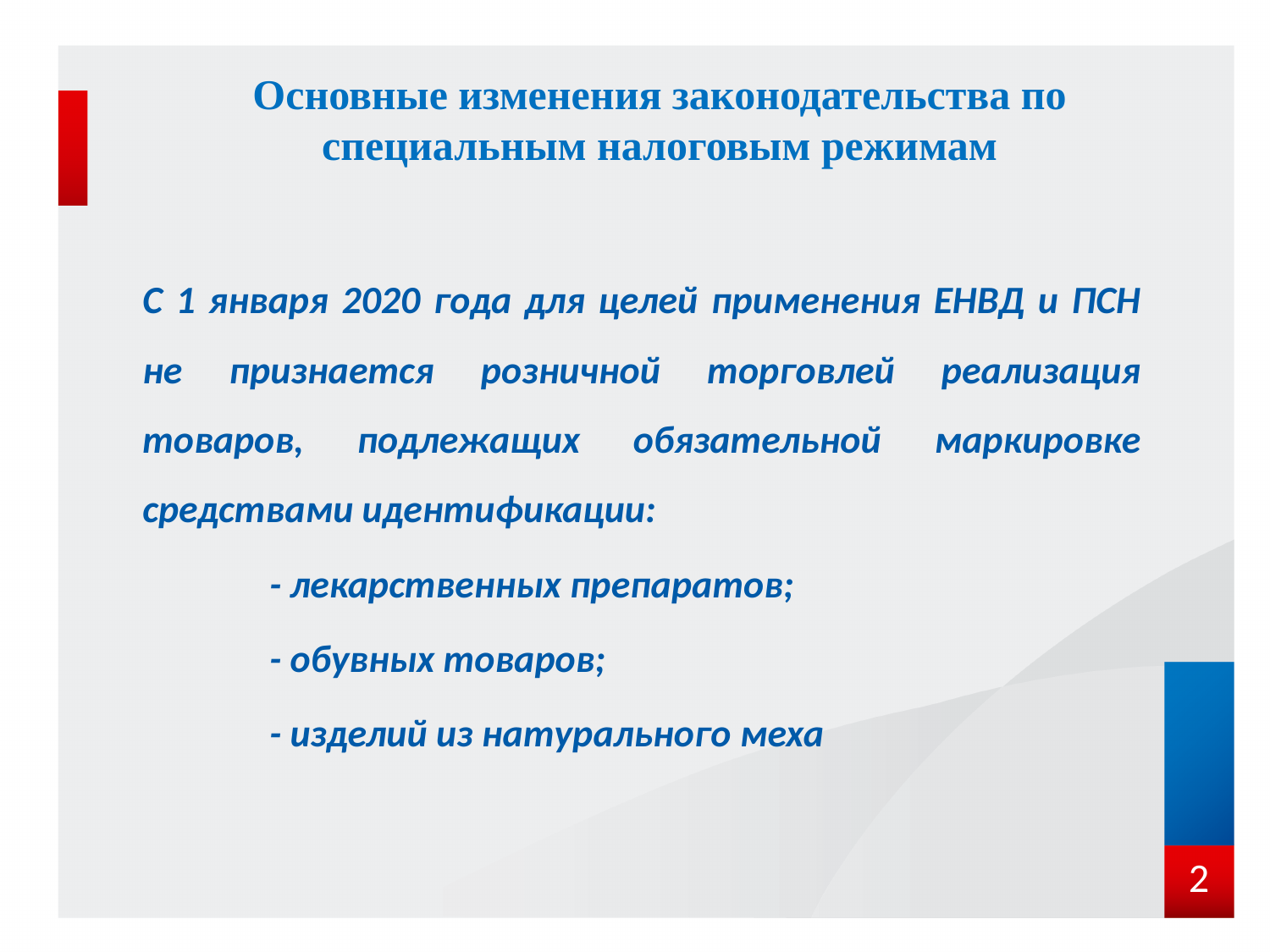

# Основные изменения законодательства по специальным налоговым режимам

С 1 января 2020 года для целей применения ЕНВД и ПСН не признается розничной торговлей реализация товаров, подлежащих обязательной маркировке средствами идентификации:
	- лекарственных препаратов;
	- обувных товаров;
	- изделий из натурального меха
2